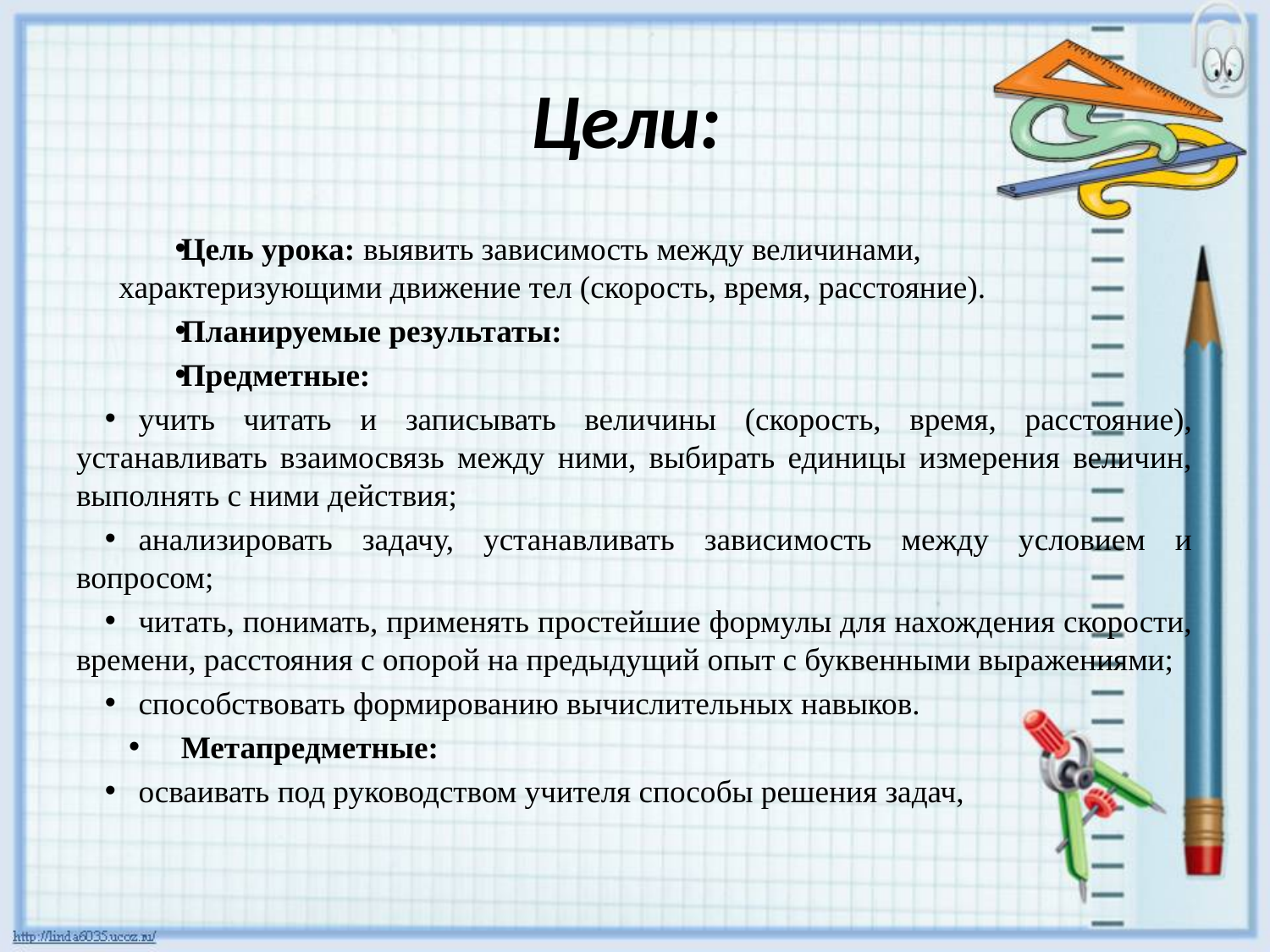

# Цели:
Цель урока: выявить зависимость между величинами, характеризующими движение тел (скорость, время, расстояние).
Планируемые результаты:
Предметные:
учить читать и записывать величины (скорость, время, расстояние), устанавливать взаимосвязь между ними, выбирать единицы измерения величин, выполнять с ними действия;
анализировать задачу, устанавливать зависимость между условием и вопросом;
читать, понимать, применять простейшие формулы для нахождения скорости, времени, расстояния с опорой на предыдущий опыт с буквенными выражениями;
способствовать формированию вычислительных навыков.
Метапредметные:
осваивать под руководством учителя способы решения задач,